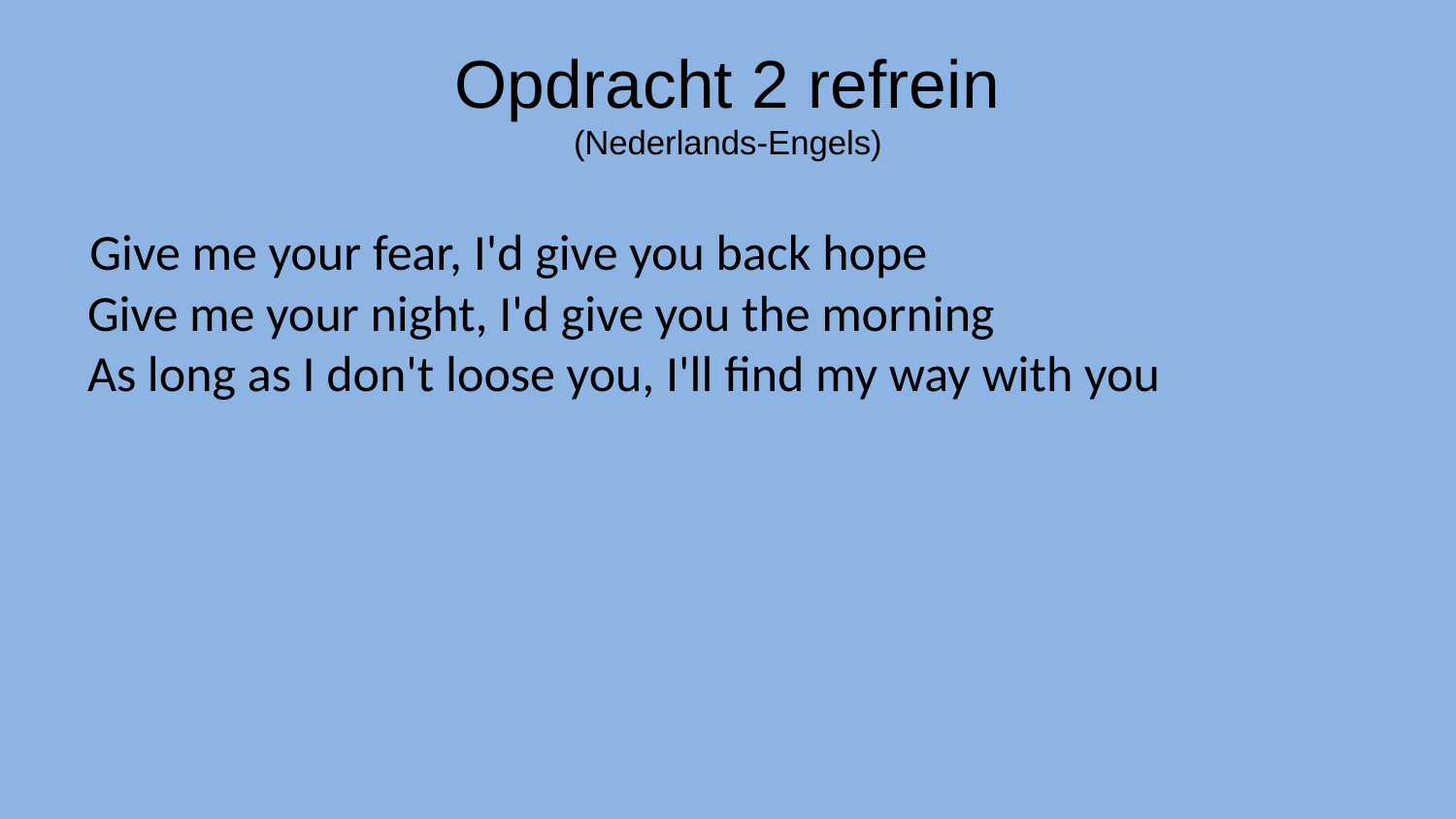

# Opdracht 2 refrein (Nederlands-Engels)
Give me your fear, I'd give you back hope
Give me your night, I'd give you the morning
As long as I don't loose you, I'll find my way with you